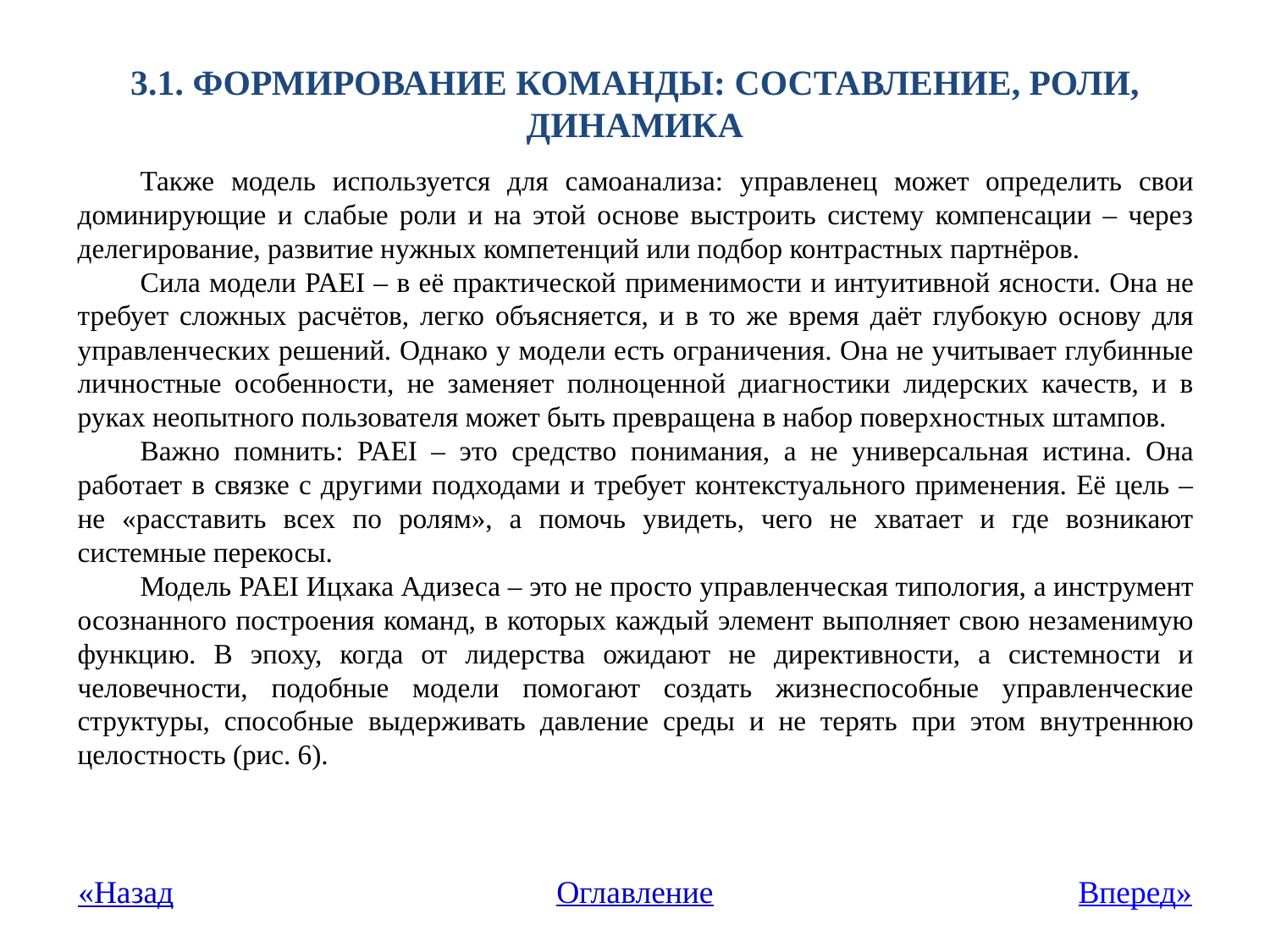

# 3.1. Формирование команды: составление, роли, динамика
Также модель используется для самоанализа: управленец может определить свои доминирующие и слабые роли и на этой основе выстроить систему компенсации – через делегирование, развитие нужных компетенций или подбор контрастных партнёров.
Сила модели PAEI – в её практической применимости и интуитивной ясности. Она не требует сложных расчётов, легко объясняется, и в то же время даёт глубокую основу для управленческих решений. Однако у модели есть ограничения. Она не учитывает глубинные личностные особенности, не заменяет полноценной диагностики лидерских качеств, и в руках неопытного пользователя может быть превращена в набор поверхностных штампов.
Важно помнить: PAEI – это средство понимания, а не универсальная истина. Она работает в связке с другими подходами и требует контекстуального применения. Её цель – не «расставить всех по ролям», а помочь увидеть, чего не хватает и где возникают системные перекосы.
Модель PAEI Ицхака Адизеса – это не просто управленческая типология, а инструмент осознанного построения команд, в которых каждый элемент выполняет свою незаменимую функцию. В эпоху, когда от лидерства ожидают не директивности, а системности и человечности, подобные модели помогают создать жизнеспособные управленческие структуры, способные выдерживать давление среды и не терять при этом внутреннюю целостность (рис. 6).

Оглавление
Вперед»
«Назад